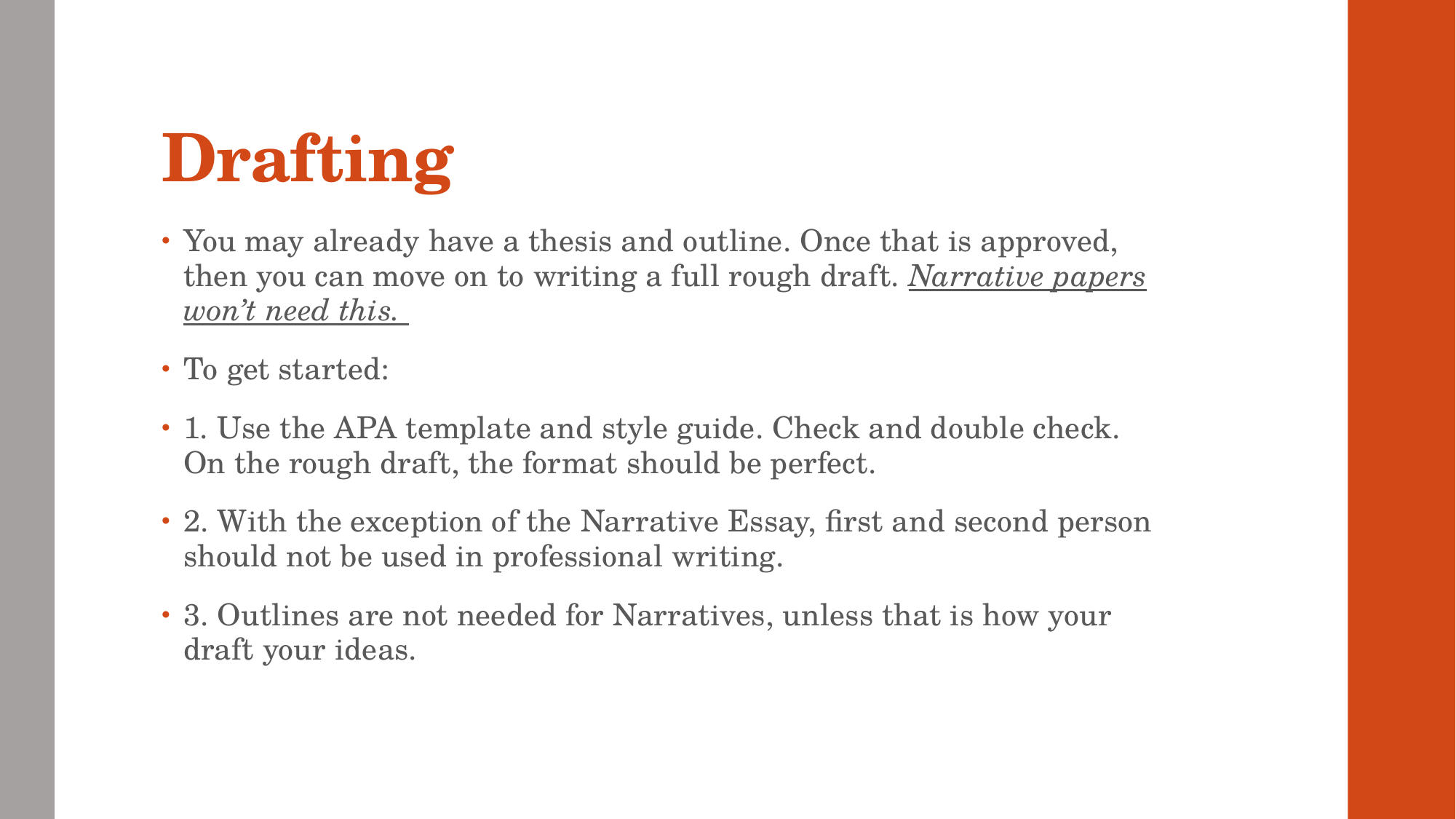

# Drafting
You may already have a thesis and outline. Once that is approved, then you can move on to writing a full rough draft. Narrative papers won’t need this.
To get started:
1. Use the APA template and style guide. Check and double check. On the rough draft, the format should be perfect.
2. With the exception of the Narrative Essay, first and second person should not be used in professional writing.
3. Outlines are not needed for Narratives, unless that is how your draft your ideas.